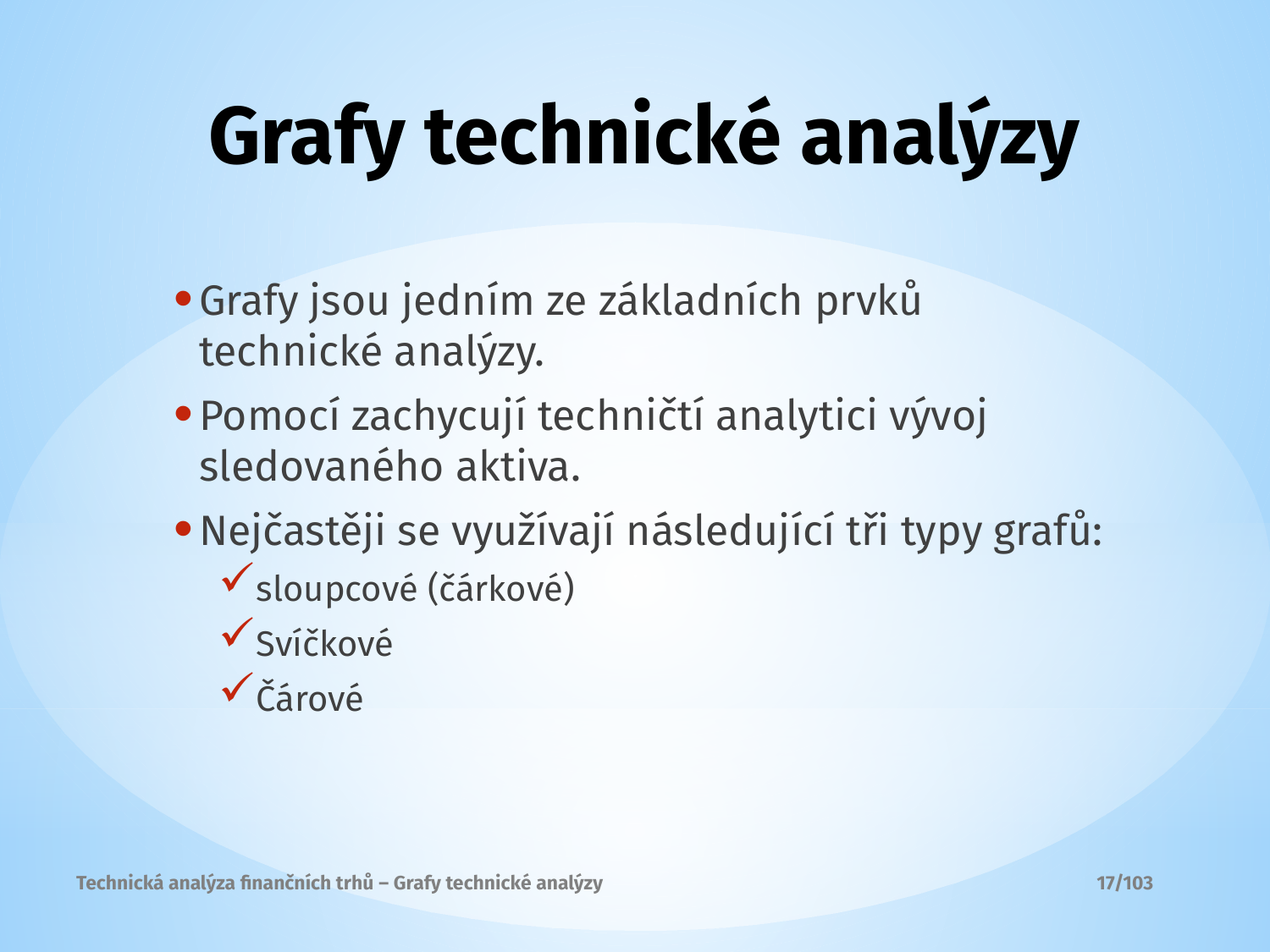

# Grafy technické analýzy
Grafy jsou jedním ze základních prvků technické analýzy.
Pomocí zachycují techničtí analytici vývoj sledovaného aktiva.
Nejčastěji se využívají následující tři typy grafů:
sloupcové (čárkové)
Svíčkové
Čárové

Technická analýza finančních trhů – Grafy technické analýzy				 17/103